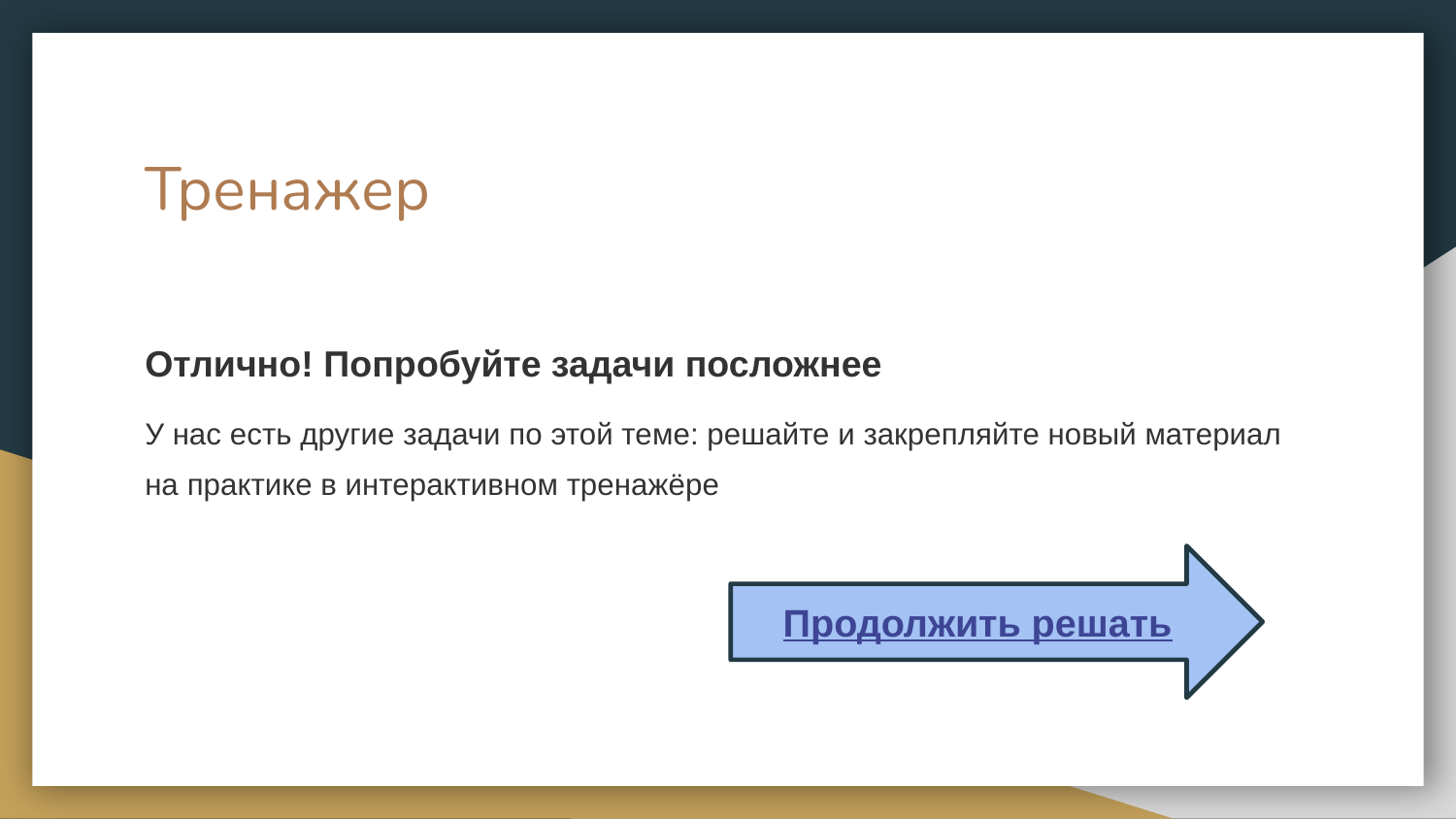

# Тренажер
Отлично! Попробуйте задачи посложнее
У нас есть другие задачи по этой теме: решайте и закрепляйте новый материал на практике в интерактивном тренажёре
Продолжить решать